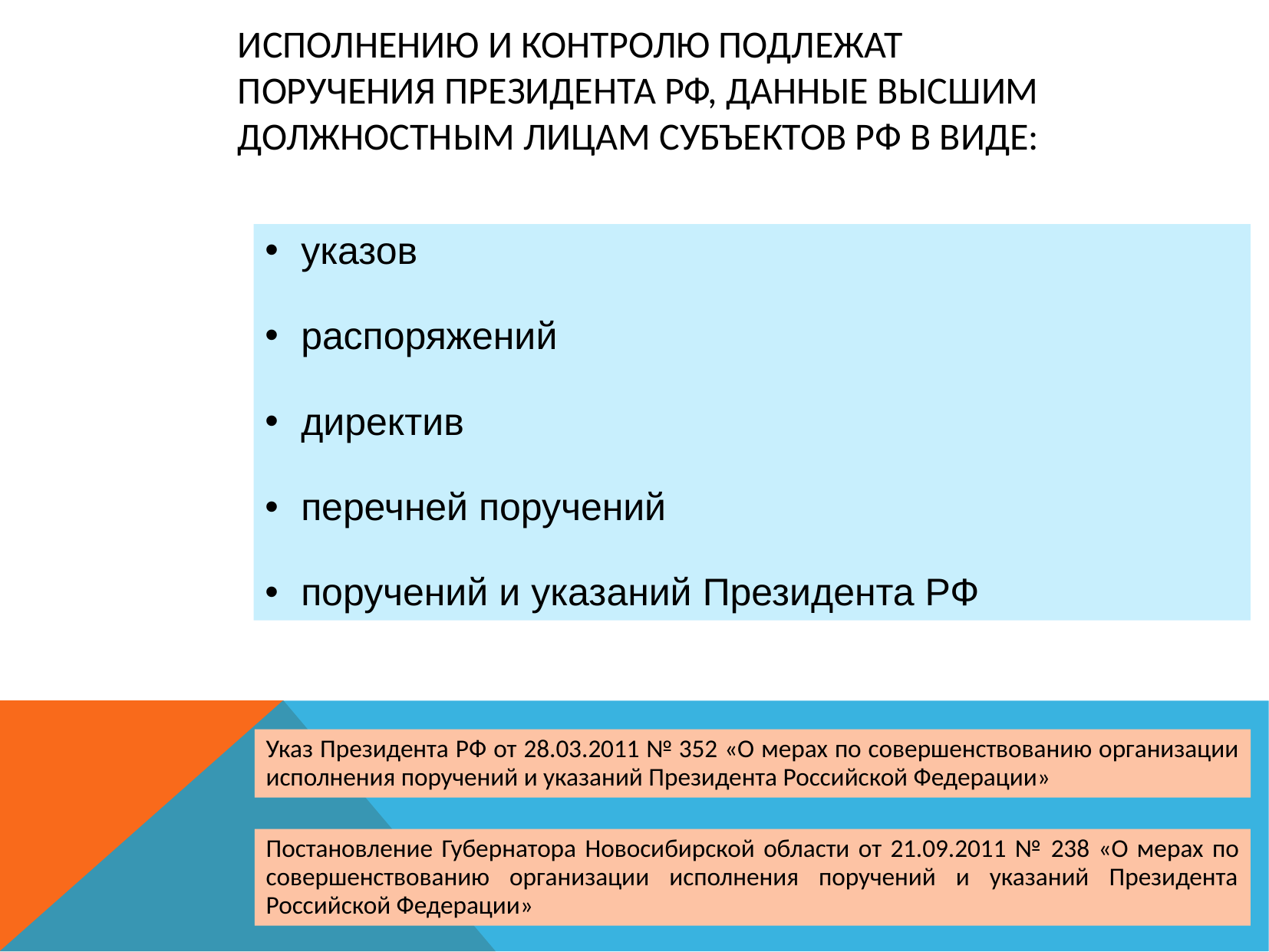

ИСПОЛНЕНИЮ И КОНТРОЛЮ ПОДЛЕЖАТ
ПОРУЧЕНИЯ ПРЕЗИДЕНТА РФ, ДАННЫЕ ВЫСШИМ ДОЛЖНОСТНЫМ ЛИЦАМ СУБЪЕКТОВ РФ В ВИДЕ:
указов

распоряжений

директив

перечней поручений

поручений и указаний Президента РФ
Указ Президента РФ от 28.03.2011 № 352 «О мерах по совершенствованию организации исполнения поручений и указаний Президента Российской Федерации»
Постановление Губернатора Новосибирской области от 21.09.2011 № 238 «О мерах по совершенствованию организации исполнения поручений и указаний Президента Российской Федерации»